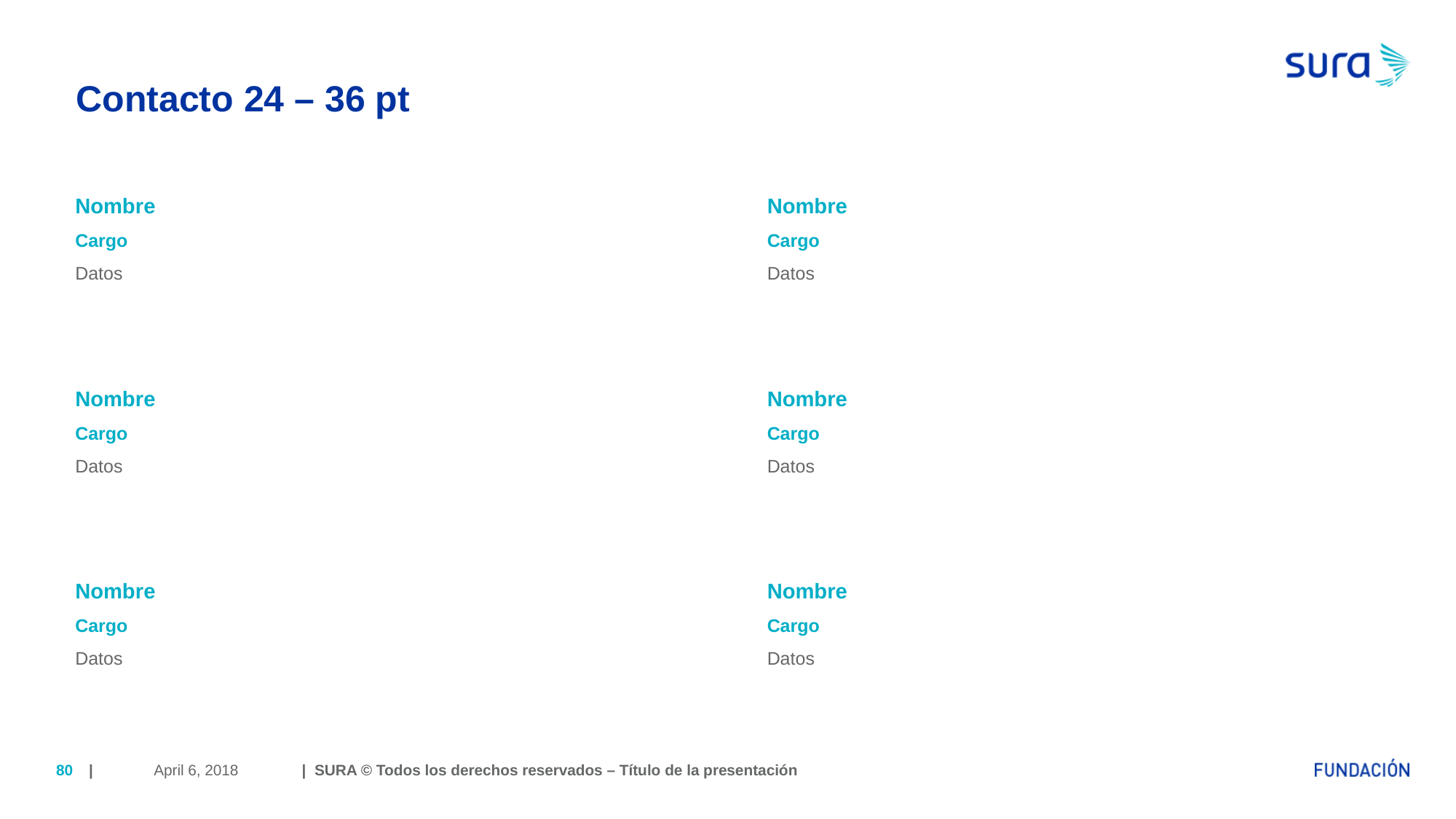

# Contacto 24 – 36 pt
Nombre
Cargo
Datos

Nombre
Cargo
Datos

Nombre
Cargo
Datos

Nombre
Cargo
Datos

Nombre
Cargo
Datos

Nombre
Cargo
Datos

April 6, 2018
80
|                                                  |  SURA © Todos los derechos reservados – Título de la presentación